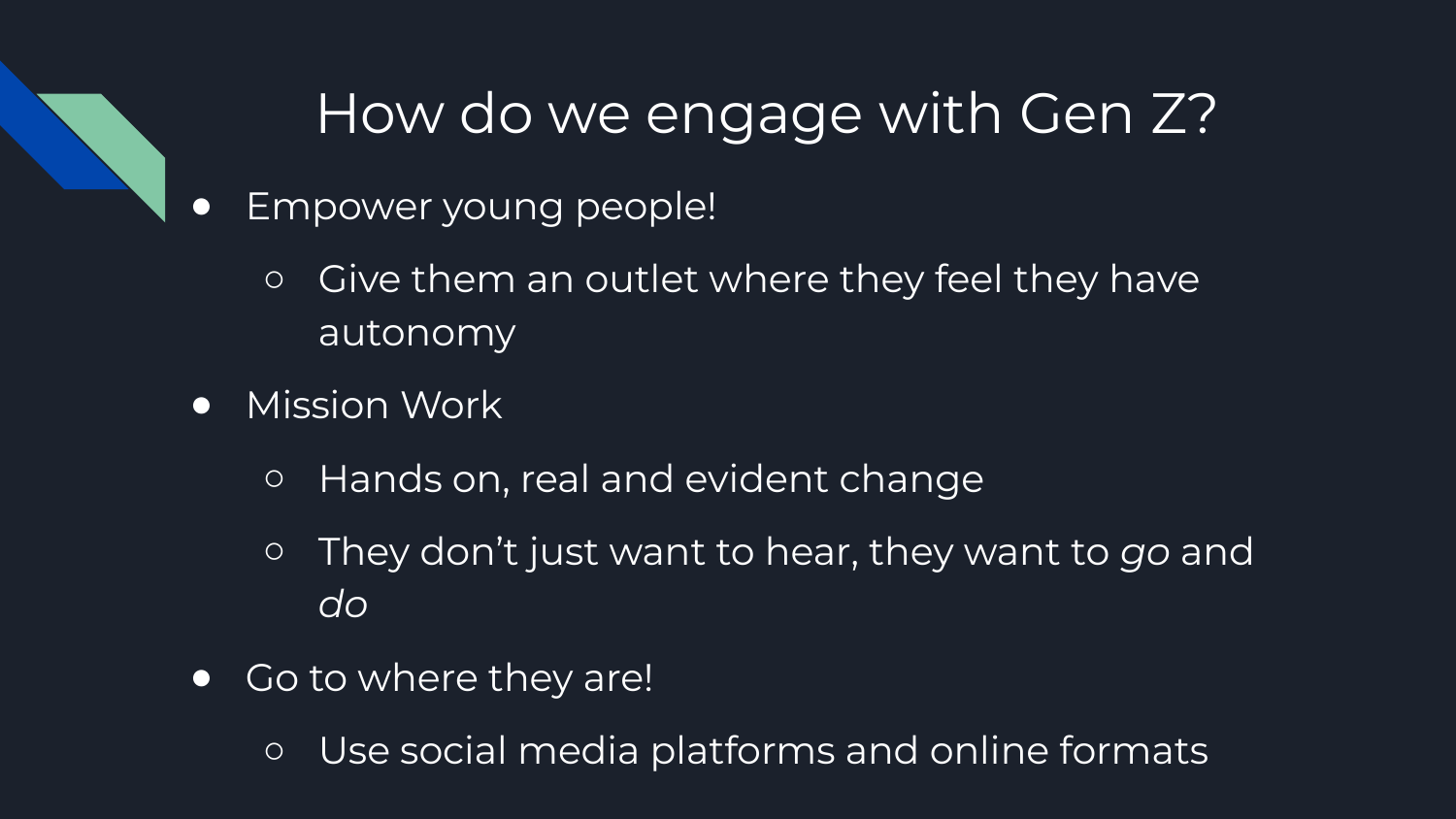

# How do we engage with Gen Z?
Empower young people!
Give them an outlet where they feel they have autonomy
Mission Work
Hands on, real and evident change
They don’t just want to hear, they want to go and do
Go to where they are!
Use social media platforms and online formats